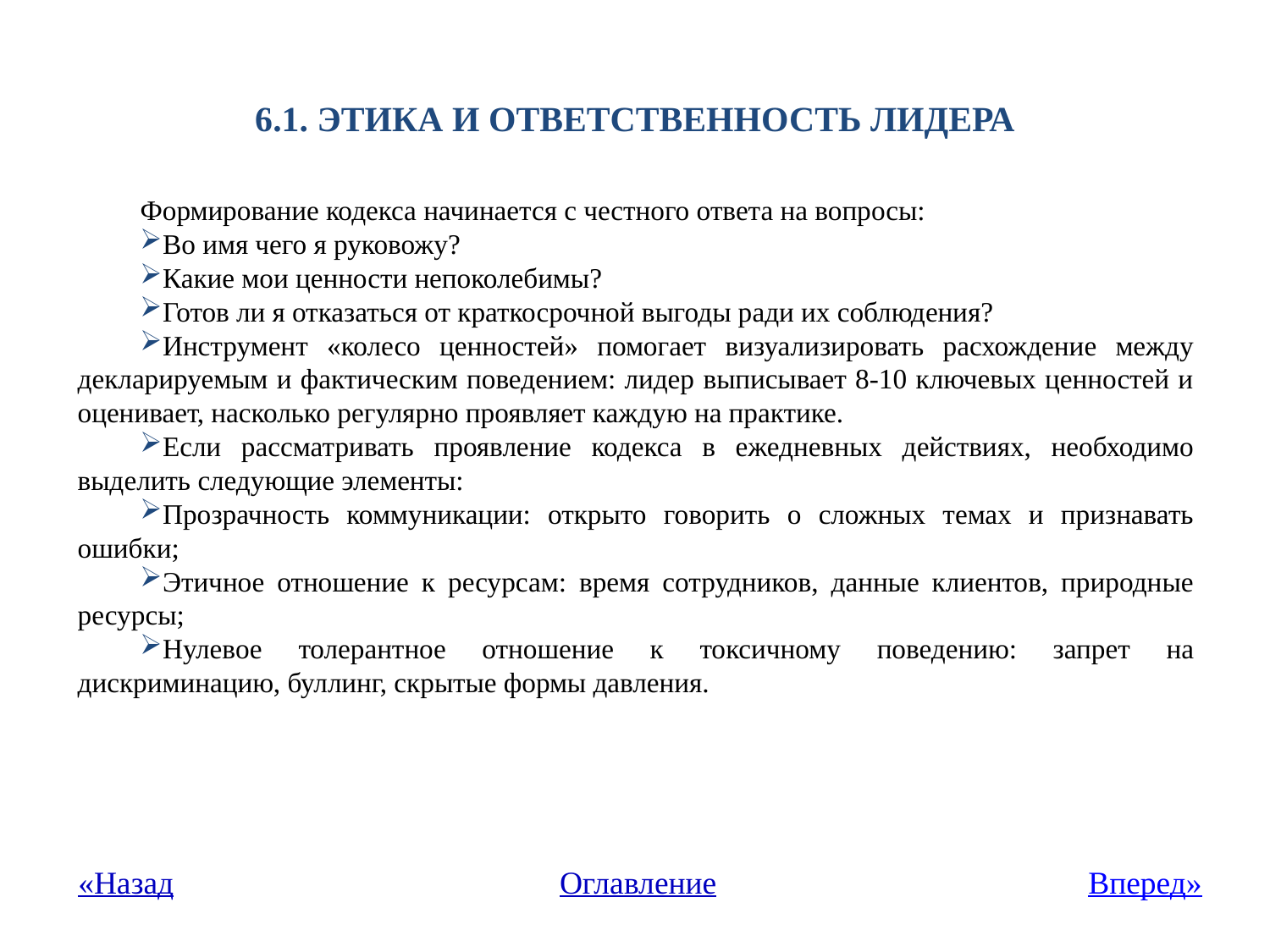

# 6.1. ЭТИКА И ОТВЕТСТВЕННОСТЬ ЛИДЕРА
Формирование кодекса начинается с честного ответа на вопросы:
Во имя чего я руковожу?
Какие мои ценности непоколебимы?
Готов ли я отказаться от краткосрочной выгоды ради их соблюдения?
Инструмент «колесо ценностей» помогает визуализировать расхождение между декларируемым и фактическим поведением: лидер выписывает 8-10 ключевых ценностей и оценивает, насколько регулярно проявляет каждую на практике.
Если рассматривать проявление кодекса в ежедневных действиях, необходимо выделить следующие элементы:
Прозрачность коммуникации: открыто говорить о сложных темах и признавать ошибки;
Этичное отношение к ресурсам: время сотрудников, данные клиентов, природные ресурсы;
Нулевое толерантное отношение к токсичному поведению: запрет на дискриминацию, буллинг, скрытые формы давления.

«Назад
Оглавление
Вперед»